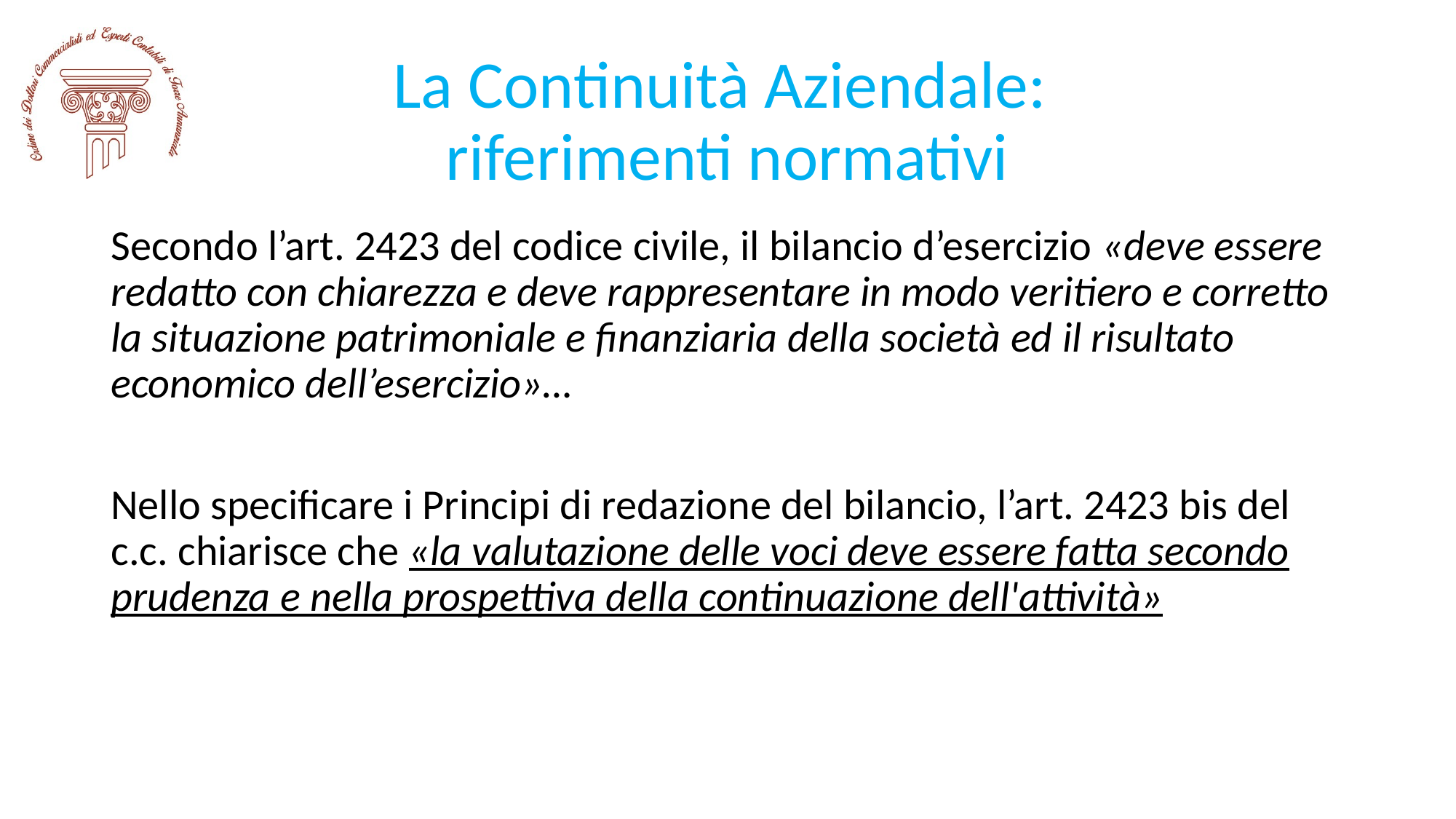

# La Continuità Aziendale: riferimenti normativi
Secondo l’art. 2423 del codice civile, il bilancio d’esercizio «deve essere redatto con chiarezza e deve rappresentare in modo veritiero e corretto la situazione patrimoniale e finanziaria della società ed il risultato economico dell’esercizio»…

Nello specificare i Principi di redazione del bilancio, l’art. 2423 bis del c.c. chiarisce che «la valutazione delle voci deve essere fatta secondo prudenza e nella prospettiva della continuazione dell'attività»